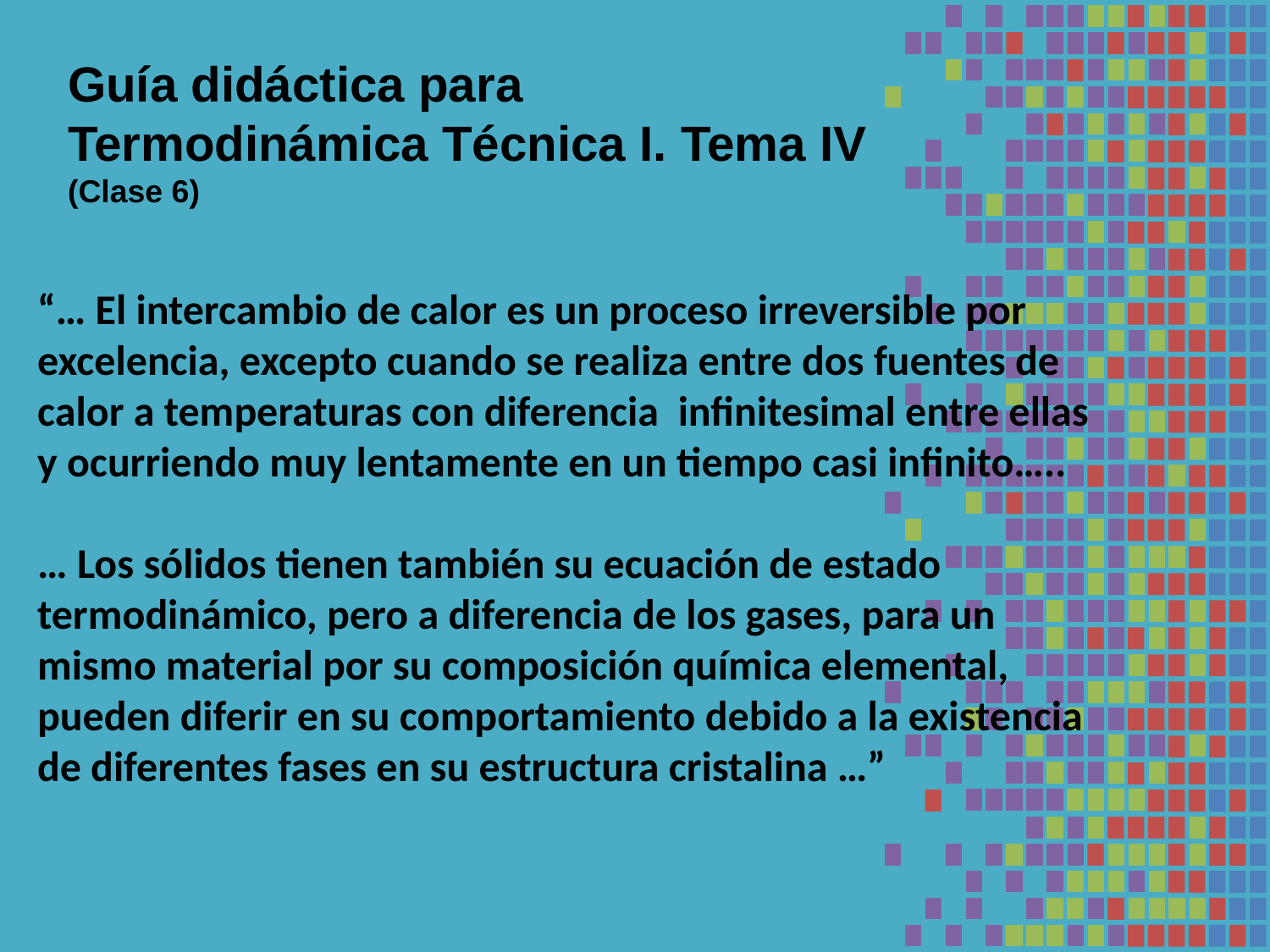

# Guía didáctica para Termodinámica Técnica I. Tema IV (Clase 6)
“… El intercambio de calor es un proceso irreversible por excelencia, excepto cuando se realiza entre dos fuentes de calor a temperaturas con diferencia  infinitesimal entre ellas y ocurriendo muy lentamente en un tiempo casi infinito…..

… Los sólidos tienen también su ecuación de estado termodinámico, pero a diferencia de los gases, para un mismo material por su composición química elemental, pueden diferir en su comportamiento debido a la existencia de diferentes fases en su estructura cristalina …”